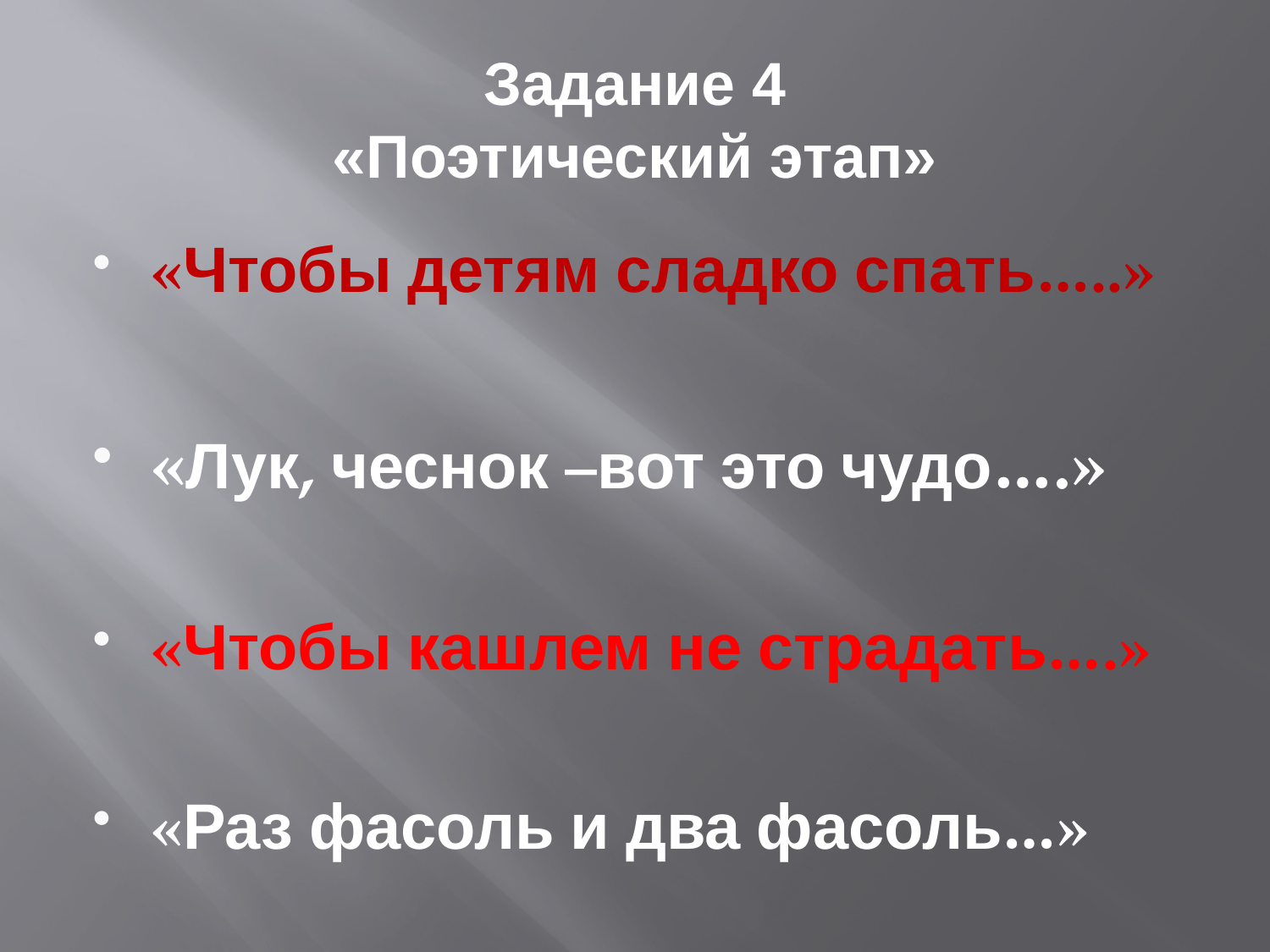

# Задание 4 «Поэтический этап»
«Чтобы детям сладко спать…..»

«Лук, чеснок –вот это чудо….»

«Чтобы кашлем не страдать….»

«Раз фасоль и два фасоль…»